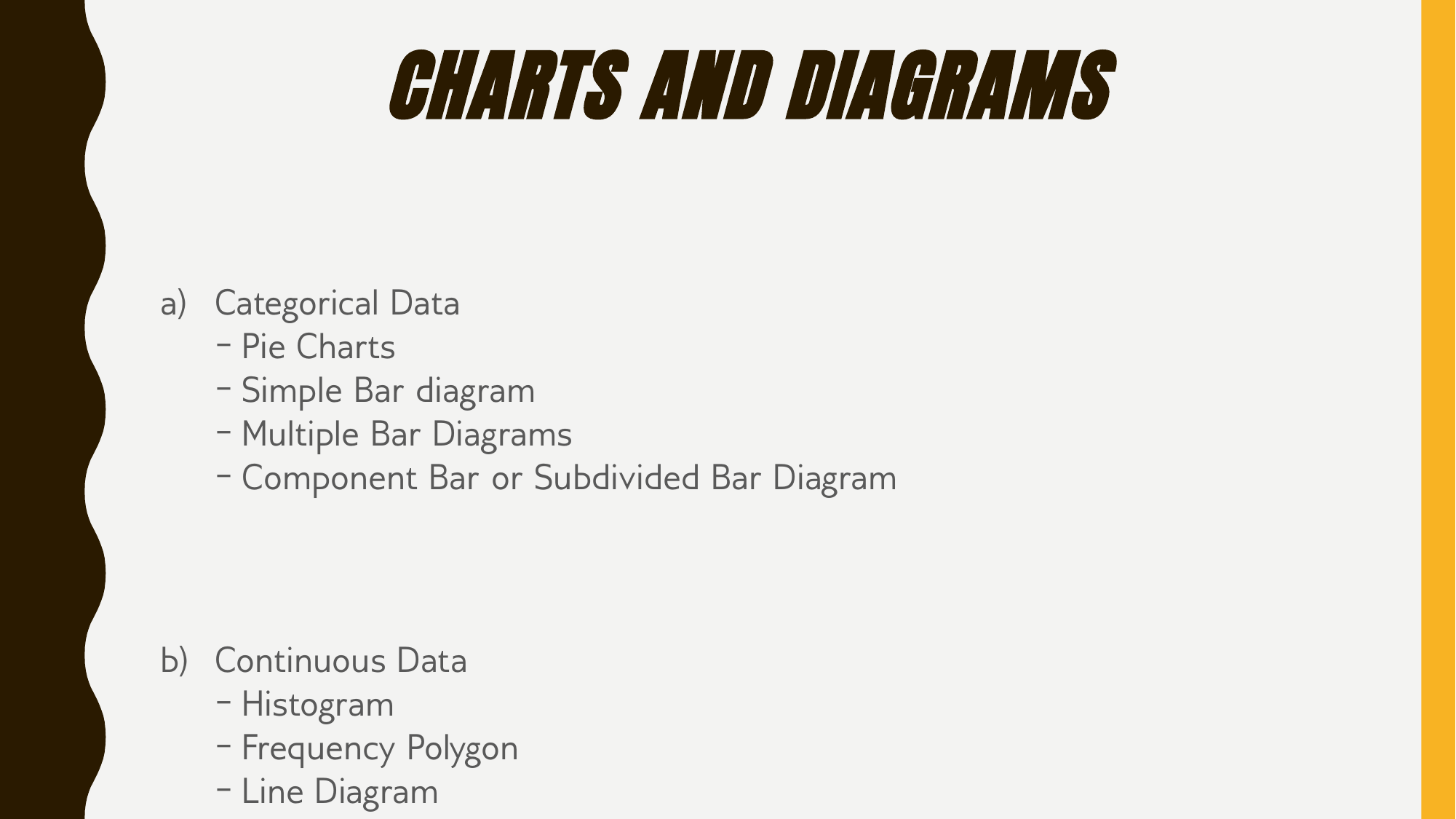

# Charts and Diagrams
Categorical Data
Pie Charts
Simple Bar diagram
Multiple Bar Diagrams
Component Bar or Subdivided Bar Diagram

Continuous Data
Histogram
Frequency Polygon
Line Diagram